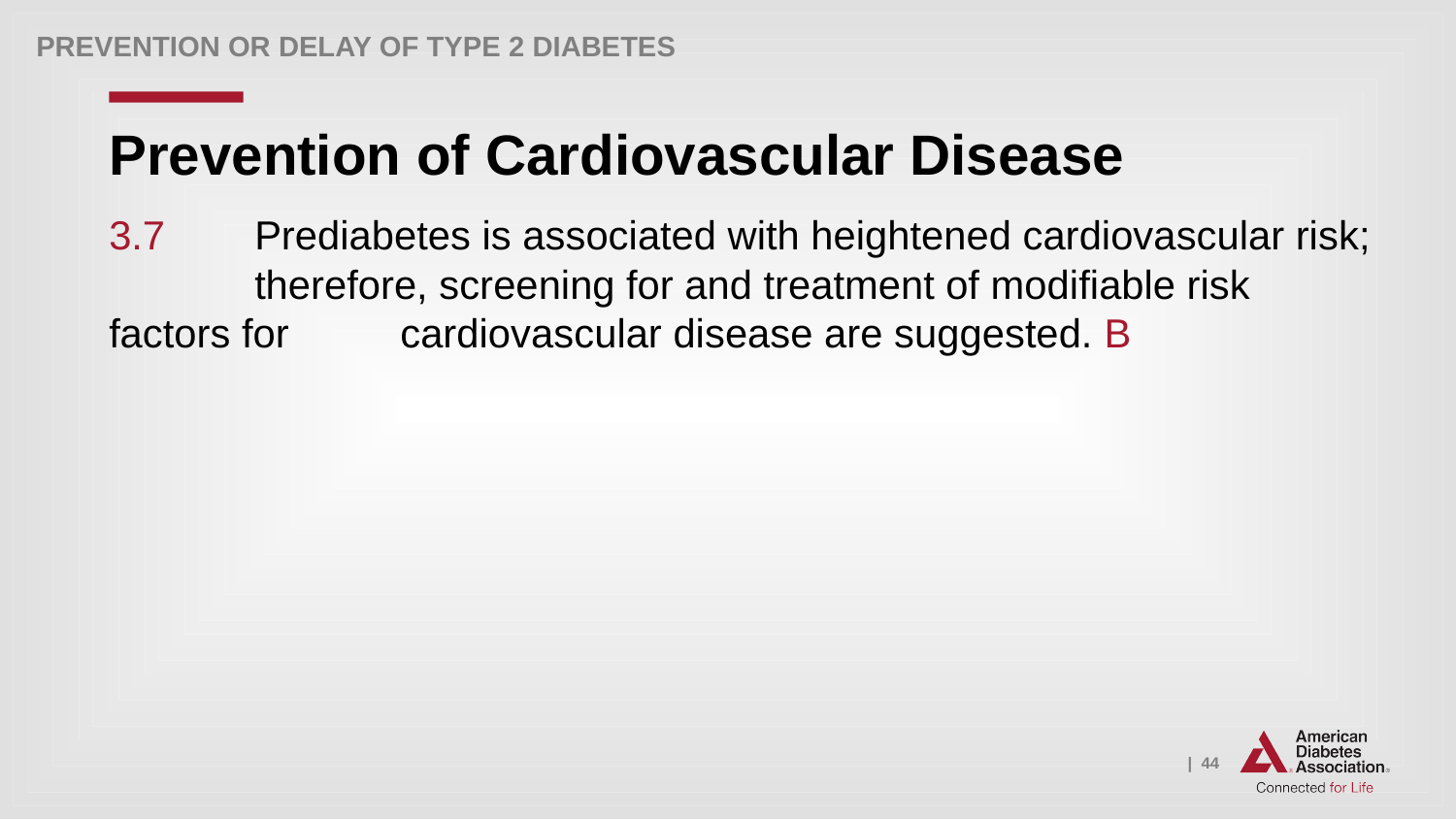

Prevention or Delay of Type 2 Diabetes
# Prevention of Cardiovascular Disease
3.7 	Prediabetes is associated with heightened cardiovascular risk; 	therefore, screening for and treatment of modifiable risk factors for  	cardiovascular disease are suggested. B